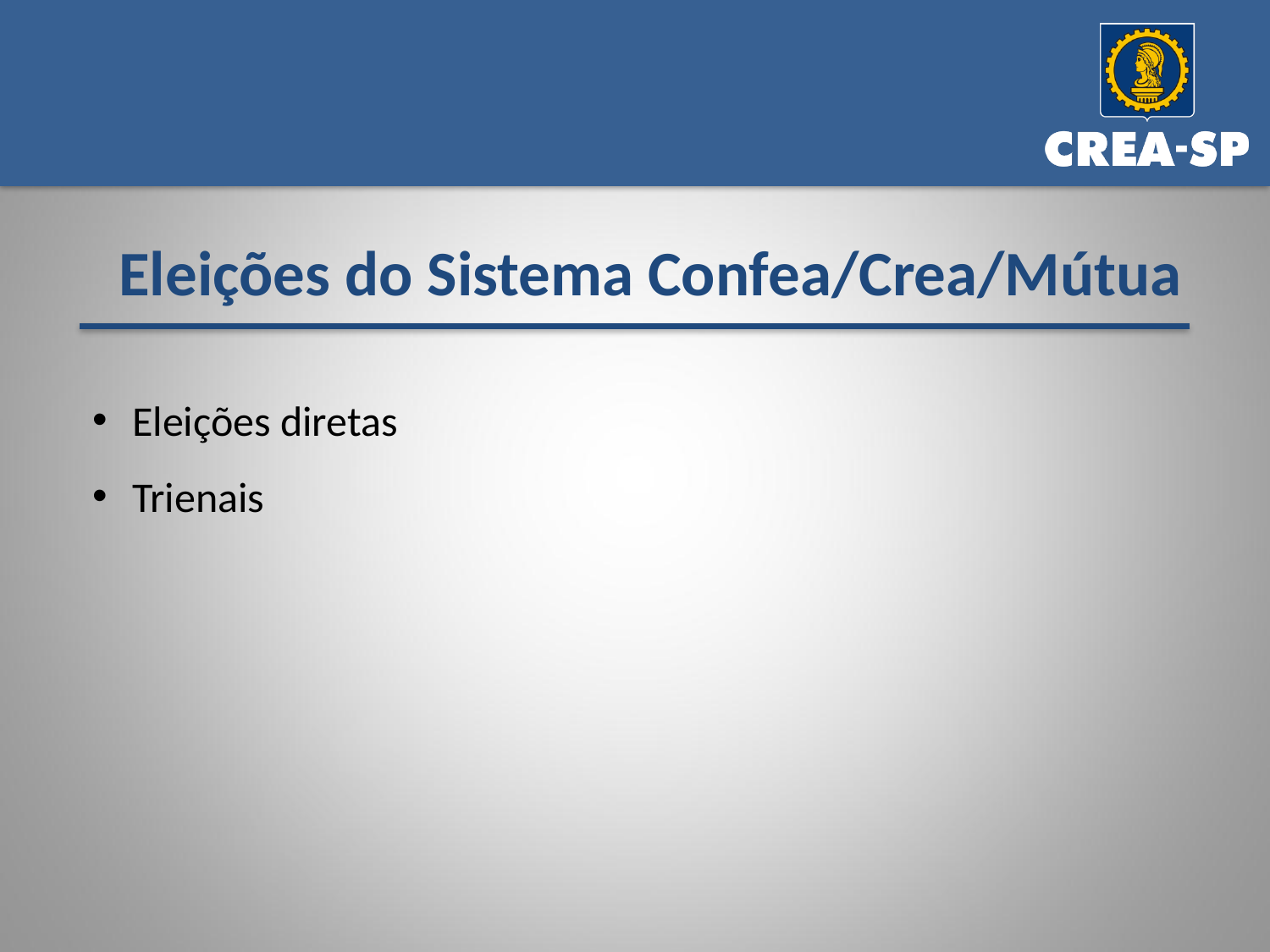

Eleições do Sistema Confea/Crea/Mútua
Eleições diretas
Trienais